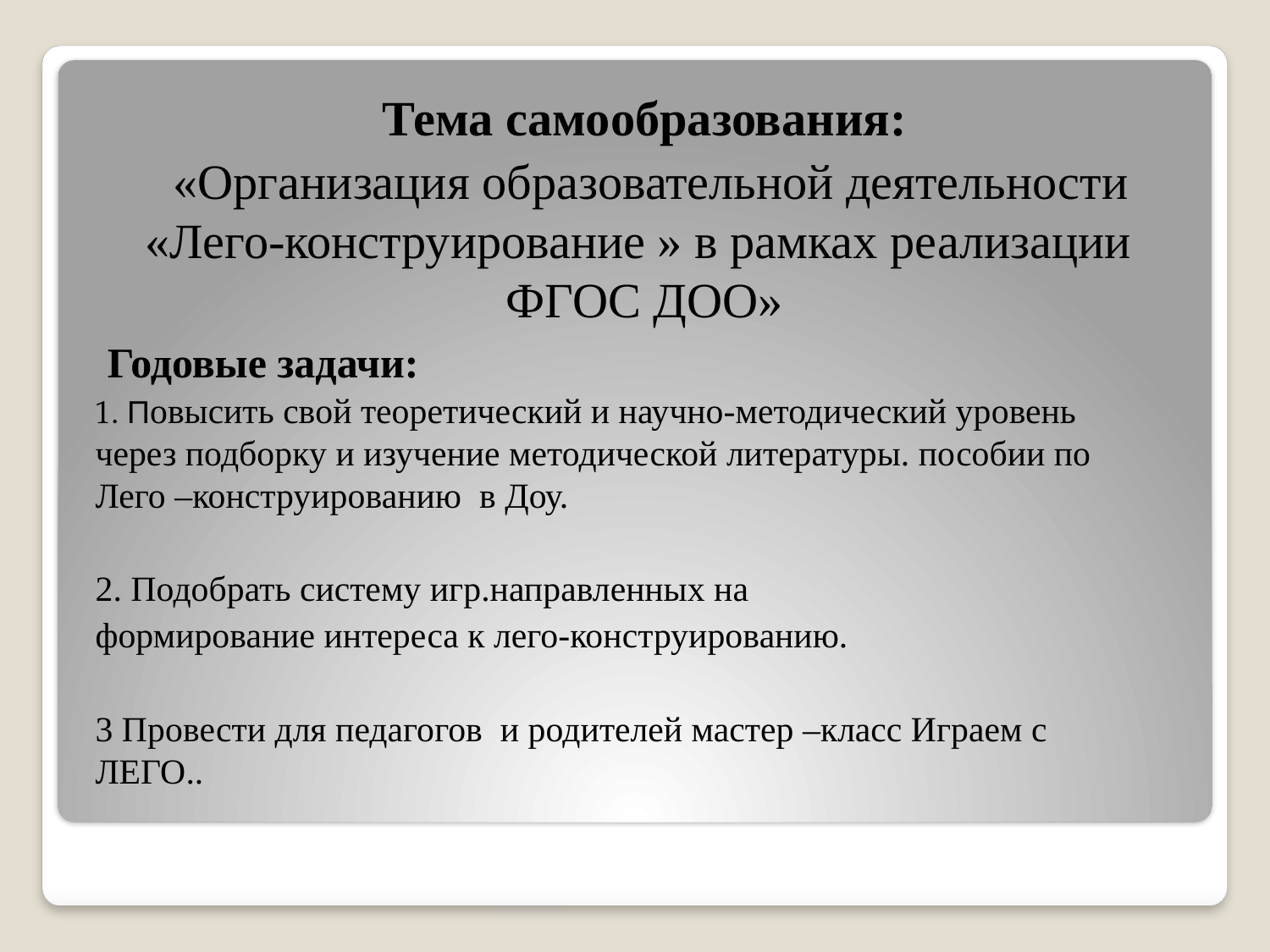

Тема самообразования:
 «Организация образовательной деятельности «Лего-конструирование » в рамках реализации  ФГОС ДОО»
 Годовые задачи:
1. Повысить свой теоретический и научно-методический уровень через подборку и изучение методической литературы. пособии по  Лего –конструированию  в Доу.

2. Подобрать систему игр.направленных на
формирование интереса к лего-конструированию.

3 Провести для педагогов  и родителей мастер –класс Играем с ЛЕГО..